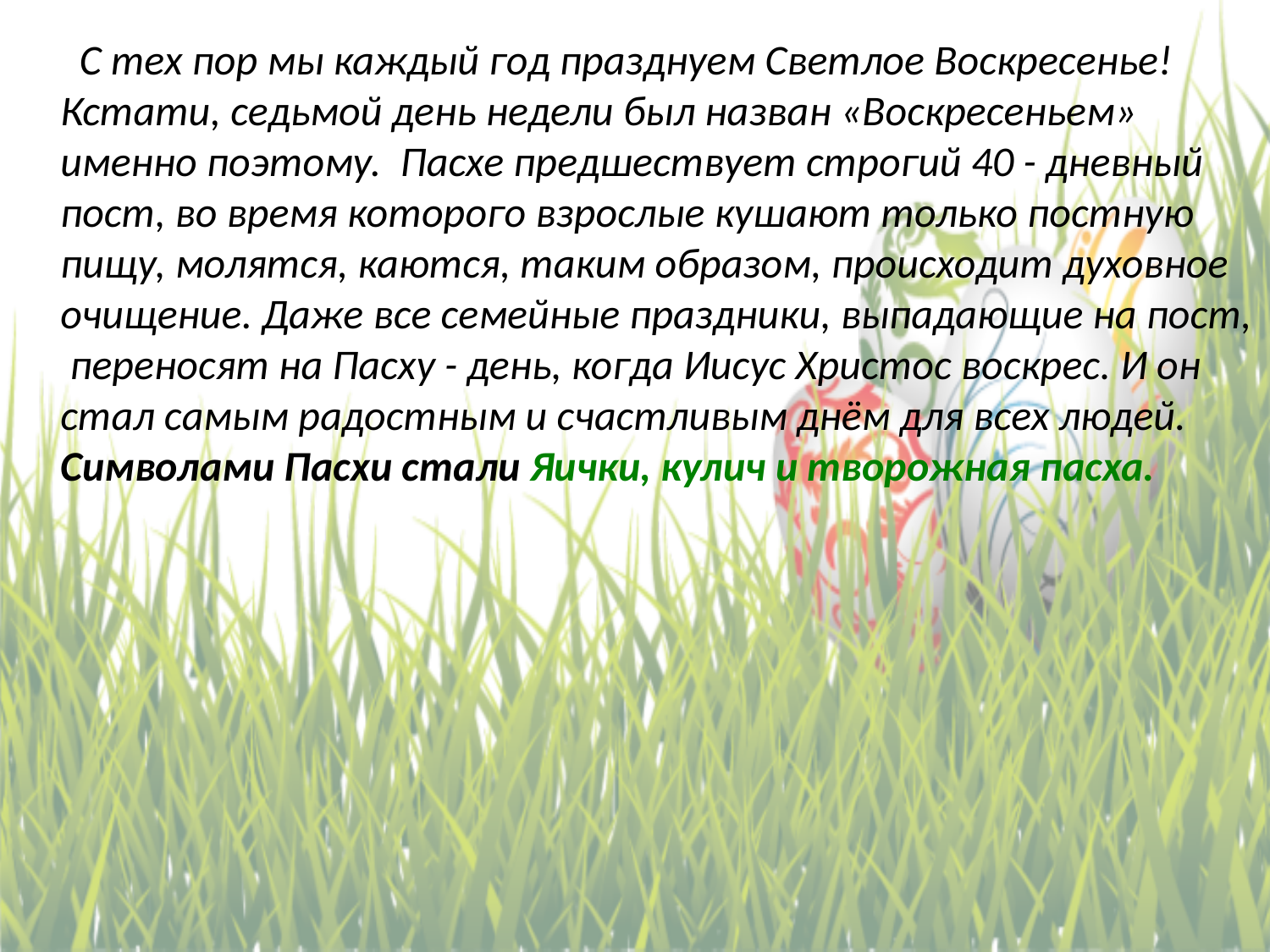

#
       С тех пор мы каждый год празднуем Светлое Воскресенье! Кстати, седьмой день недели был назван «Воскресеньем» именно поэтому.  Пасхе предшествует строгий 40 - дневный пост, во время которого взрослые кушают только постную пищу, молятся, каются, таким образом, происходит духовное очищение. Даже все семейные праздники, выпадающие на пост,  переносят на Пасху - день, когда Иисус Христос воскрес. И он стал самым радостным и счастливым днём для всех людей.
Символами Пасхи стали Яички, кулич и творожная пасха.